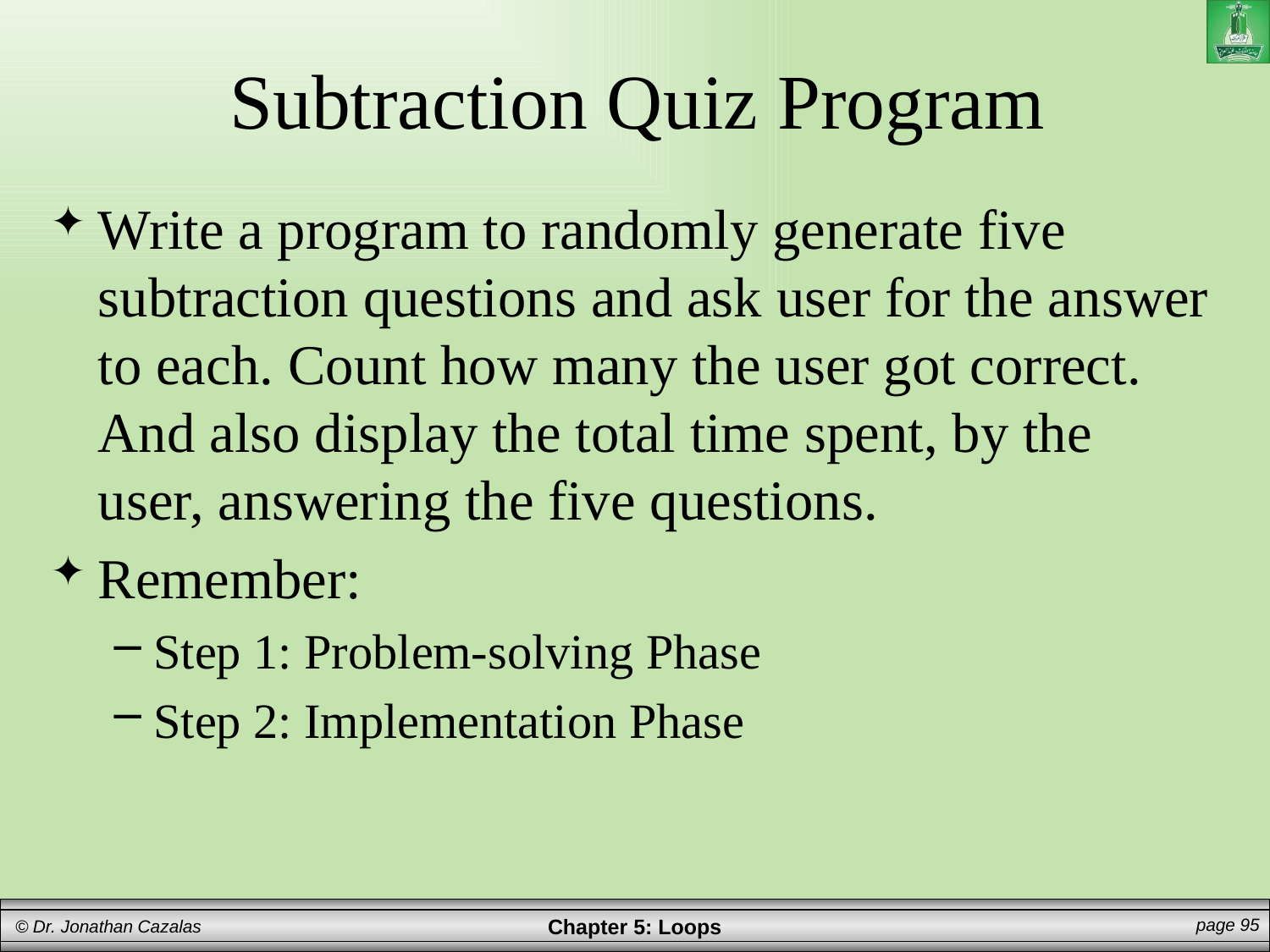

# Subtraction Quiz Program
Write a program to randomly generate five subtraction questions and ask user for the answer to each. Count how many the user got correct. And also display the total time spent, by the user, answering the five questions.
Remember:
Step 1: Problem-solving Phase
Step 2: Implementation Phase